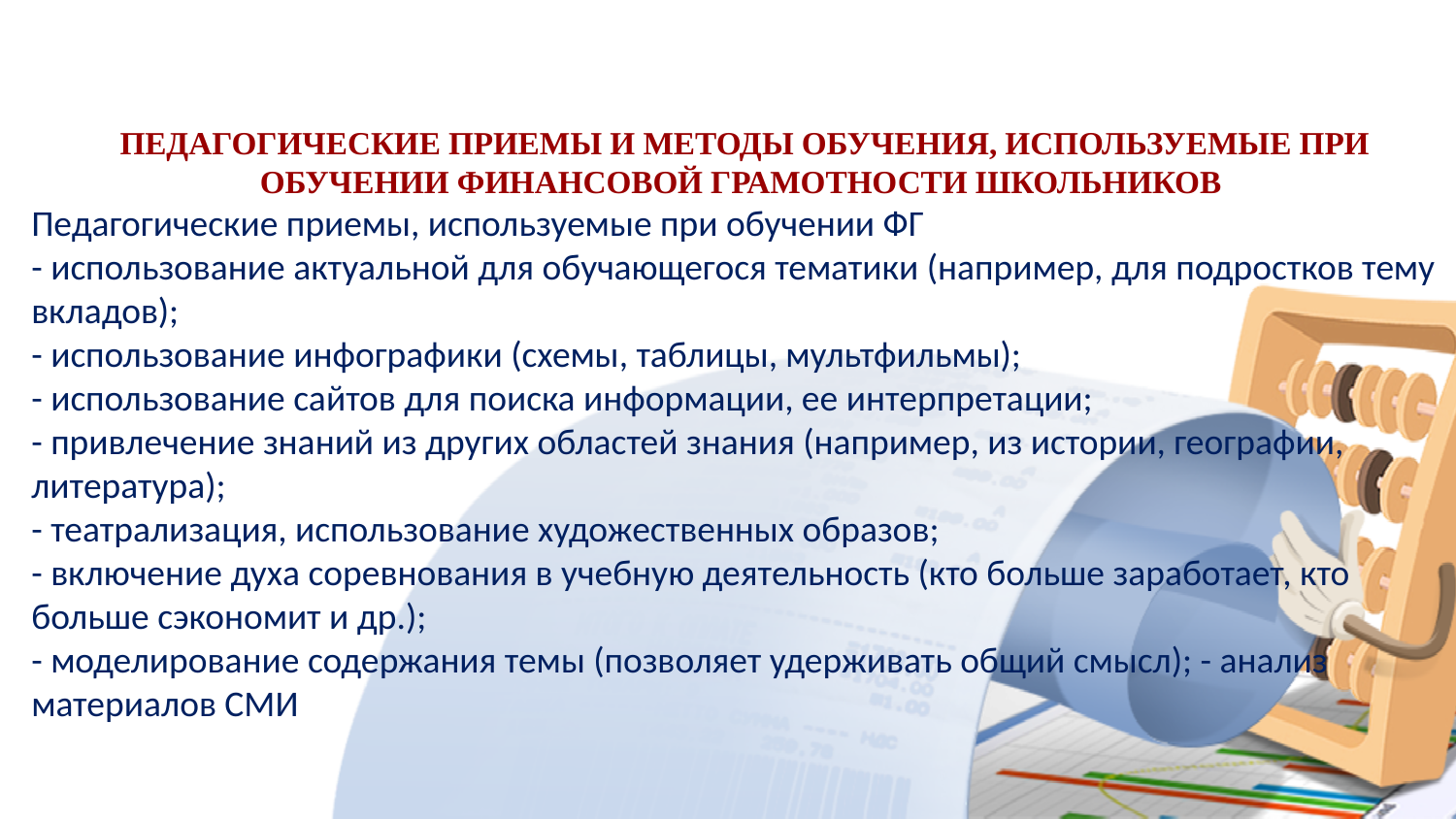

ПЕДАГОГИЧЕСКИЕ ПРИЕМЫ И МЕТОДЫ ОБУЧЕНИЯ, ИСПОЛЬЗУЕМЫЕ ПРИ ОБУЧЕНИИ ФИНАНСОВОЙ ГРАМОТНОСТИ ШКОЛЬНИКОВ
Педагогические приемы, используемые при обучении ФГ
- использование актуальной для обучающегося тематики (например, для подростков тему вкладов);
- использование инфографики (схемы, таблицы, мультфильмы);
- использование сайтов для поиска информации, ее интерпретации;
- привлечение знаний из других областей знания (например, из истории, географии, литература);
- театрализация, использование художественных образов;
- включение духа соревнования в учебную деятельность (кто больше заработает, кто больше сэкономит и др.);
- моделирование содержания темы (позволяет удерживать общий смысл); - анализ материалов СМИ